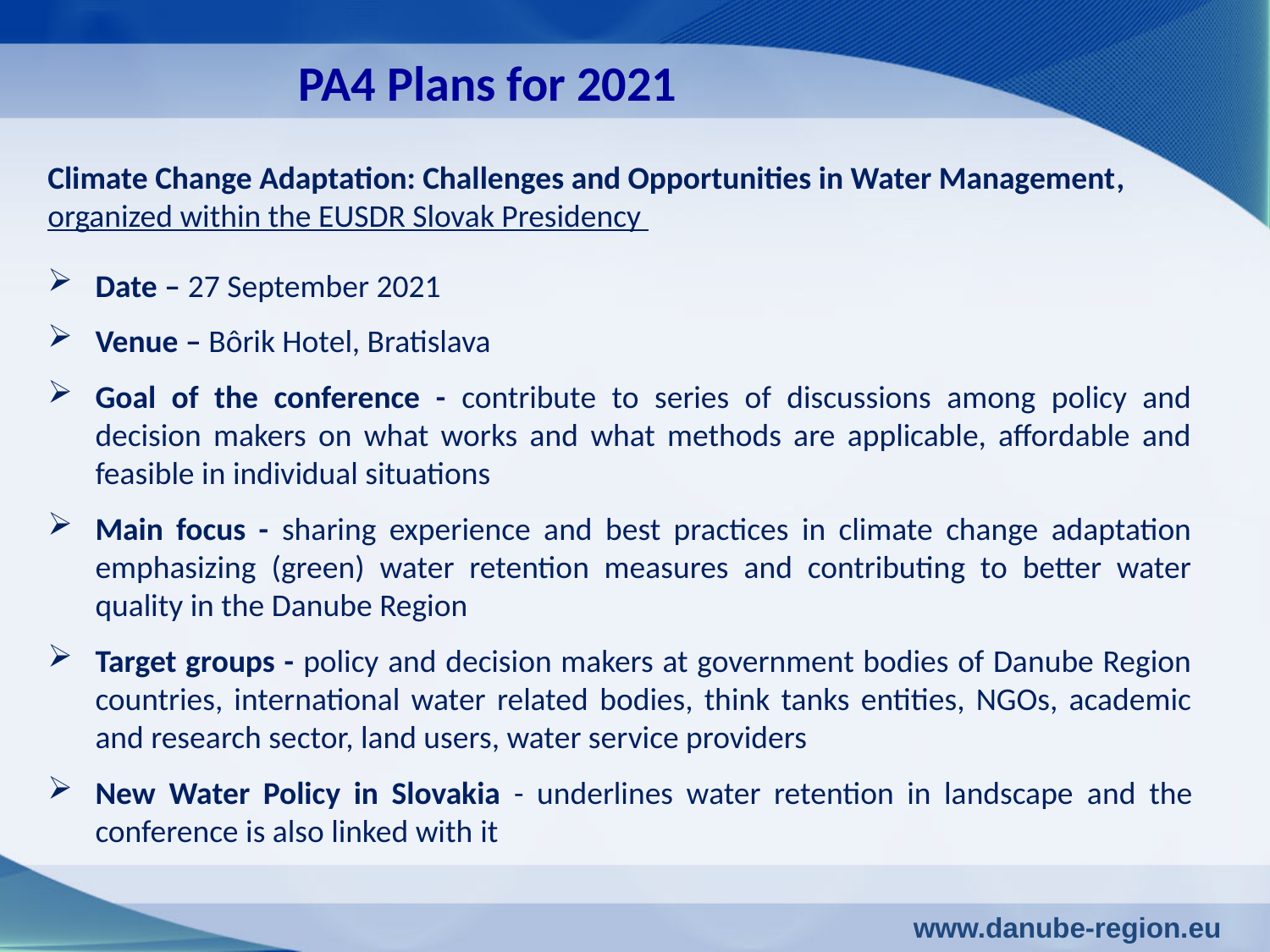

PA4 Plans for 2021

Climate Change Adaptation: Challenges and Opportunities in Water Management, organized within the EUSDR Slovak Presidency
Date – 27 September 2021
Venue – Bôrik Hotel, Bratislava
Goal of the conference - contribute to series of discussions among policy and decision makers on what works and what methods are applicable, affordable and feasible in individual situations
Main focus - sharing experience and best practices in climate change adaptation emphasizing (green) water retention measures and contributing to better water quality in the Danube Region
Target groups - policy and decision makers at government bodies of Danube Region countries, international water related bodies, think tanks entities, NGOs, academic and research sector, land users, water service providers
New Water Policy in Slovakia - underlines water retention in landscape and the conference is also linked with it

www.danube-region.eu